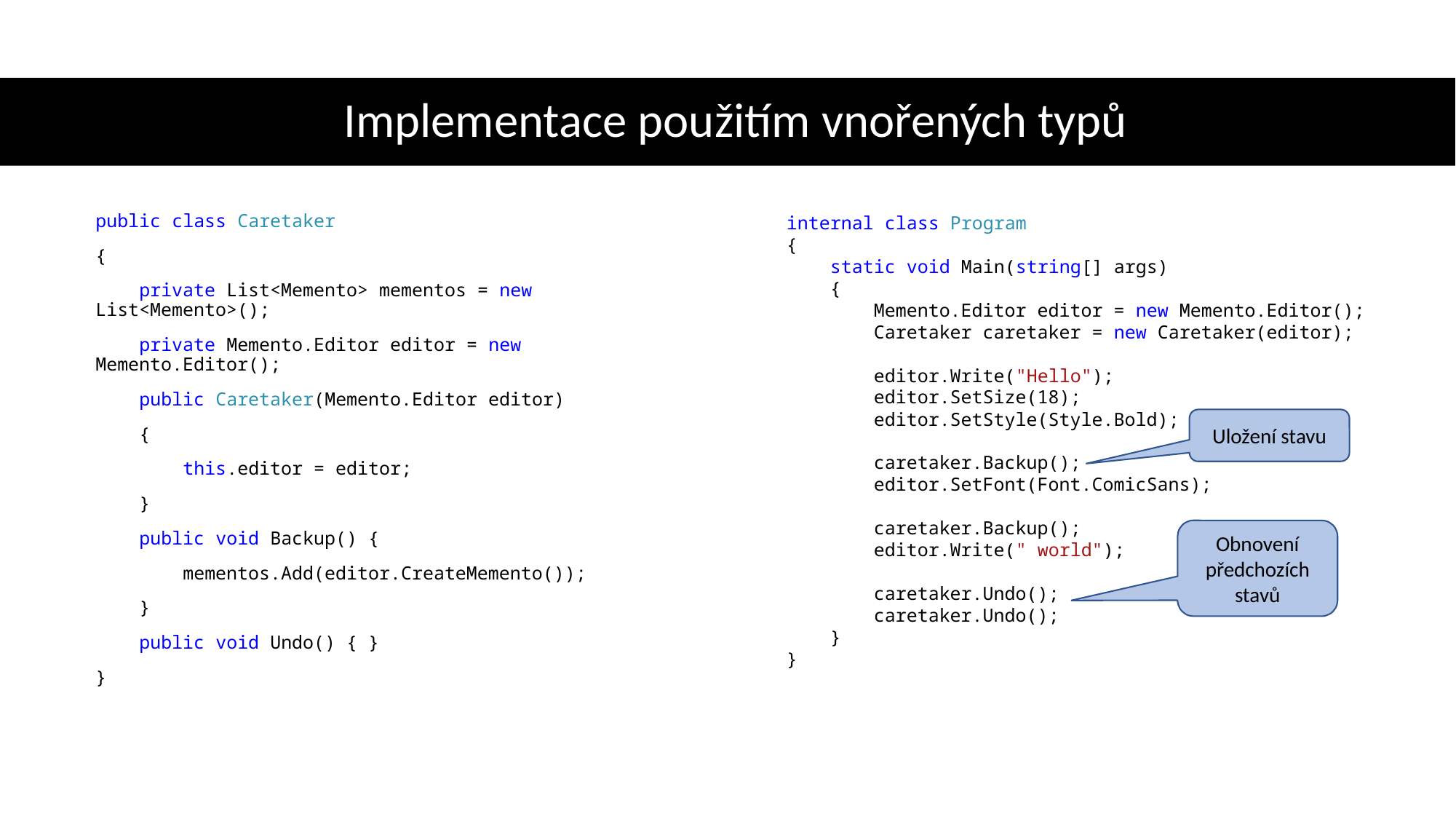

# Implementace použitím vnořených typů

public class Caretaker
{
    private List<Memento> mementos = new List<Memento>();
    private Memento.Editor editor = new Memento.Editor();
    public Caretaker(Memento.Editor editor)
    {
        this.editor = editor;
    }
    public void Backup() {
        mementos.Add(editor.CreateMemento());
    }
    public void Undo() { }
}
internal class Program
{
    static void Main(string[] args)
    {
        Memento.Editor editor = new Memento.Editor();
        Caretaker caretaker = new Caretaker(editor);

        editor.Write("Hello");
        editor.SetSize(18);
        editor.SetStyle(Style.Bold);

        caretaker.Backup();
        editor.SetFont(Font.ComicSans);

        caretaker.Backup();
        editor.Write(" world");

        caretaker.Undo();
        caretaker.Undo();
    }
}
Uložení stavu
Obnovení předchozích stavů